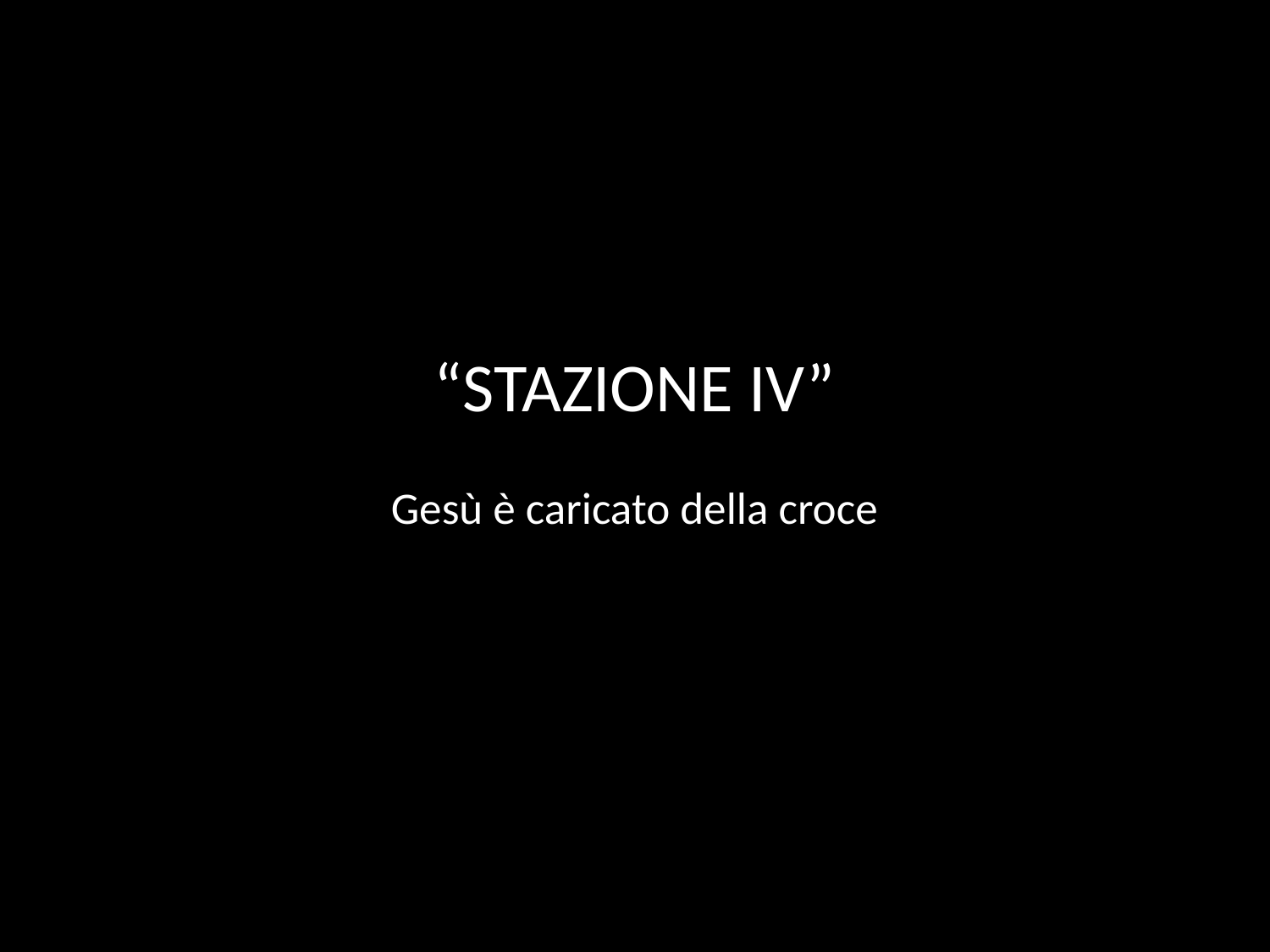

# “STAZIONE IV” Gesù è caricato della croce